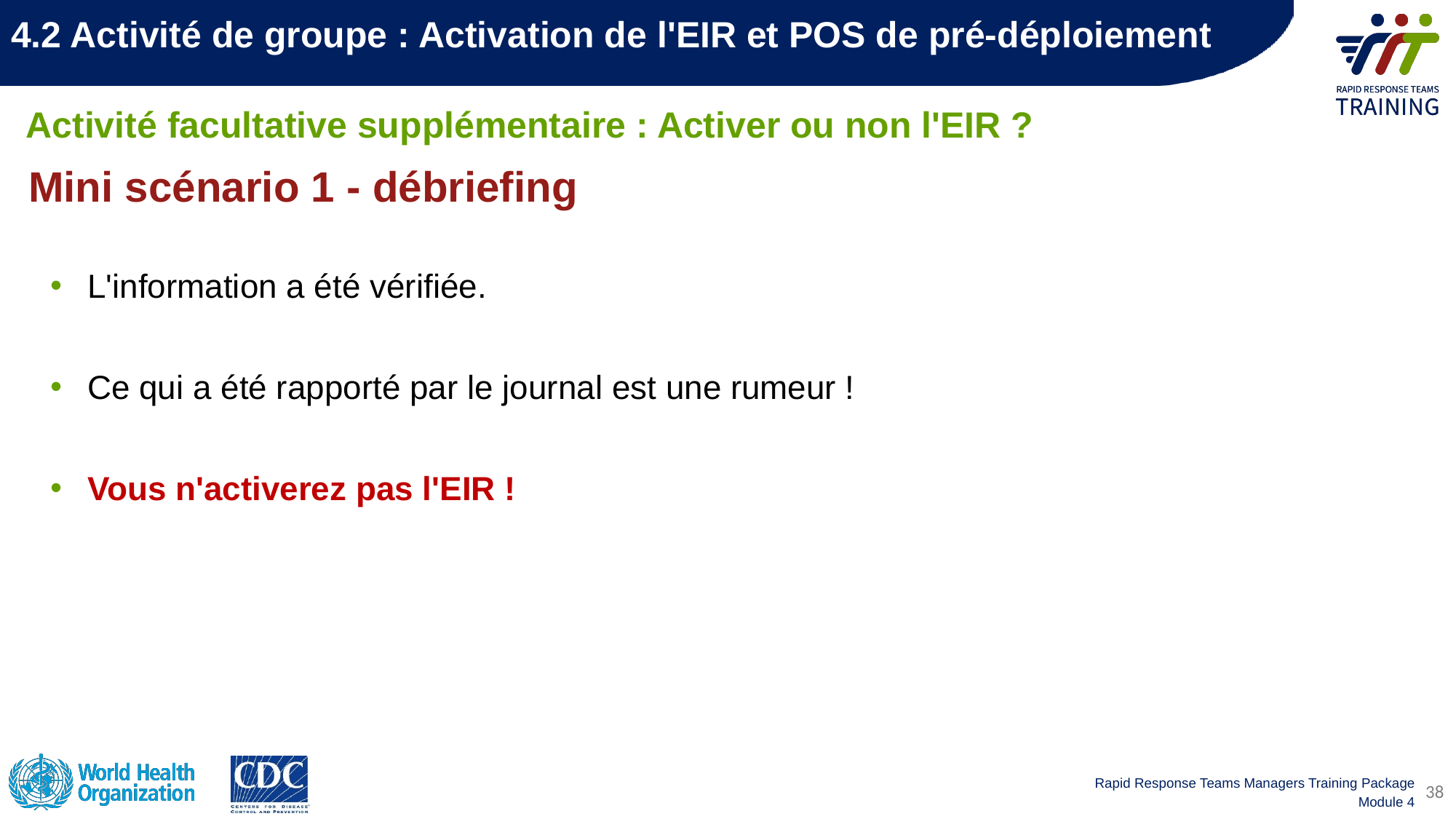

4.2 Activité de groupe : Activation de l'EIR et POS de pré-déploiement

# Activité facultative supplémentaire : Activer ou non l'EIR ?
Mini scénario 1 - débriefing
L'information a été vérifiée.

Ce qui a été rapporté par le journal est une rumeur !

Vous n'activerez pas l'EIR !

38